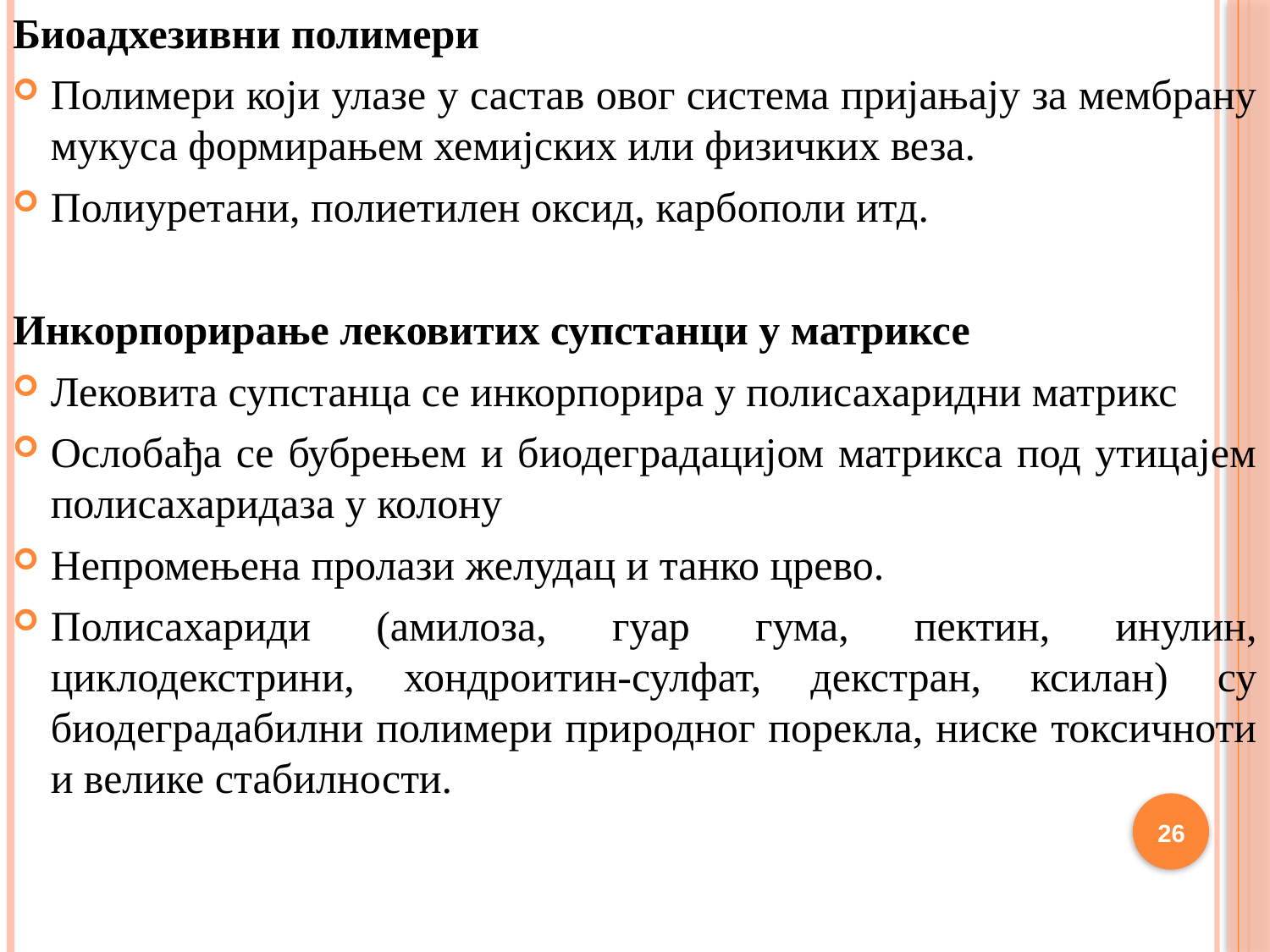

Биоадхезивни полимери
Полимери који улазе у састав овог система пријањају за мембрану мукуса формирањем хемијских или физичких веза.
Полиуретани, полиетилен оксид, карбополи итд.

Инкорпорирање лековитих супстанци у матриксе
Лековита супстанца се инкорпорира у полисахаридни матрикс
Ослобађа се бубрењем и биодеградацијом матрикса под утицајем полисахаридаза у колону
Непромењена пролази желудац и танко црево.
Полисахариди (амилоза, гуар гума, пектин, инулин, циклодекстрини, хондроитин-сулфат, декстран, ксилан) су биодеградабилни полимери природног порекла, ниске токсичноти и велике стабилности.

26